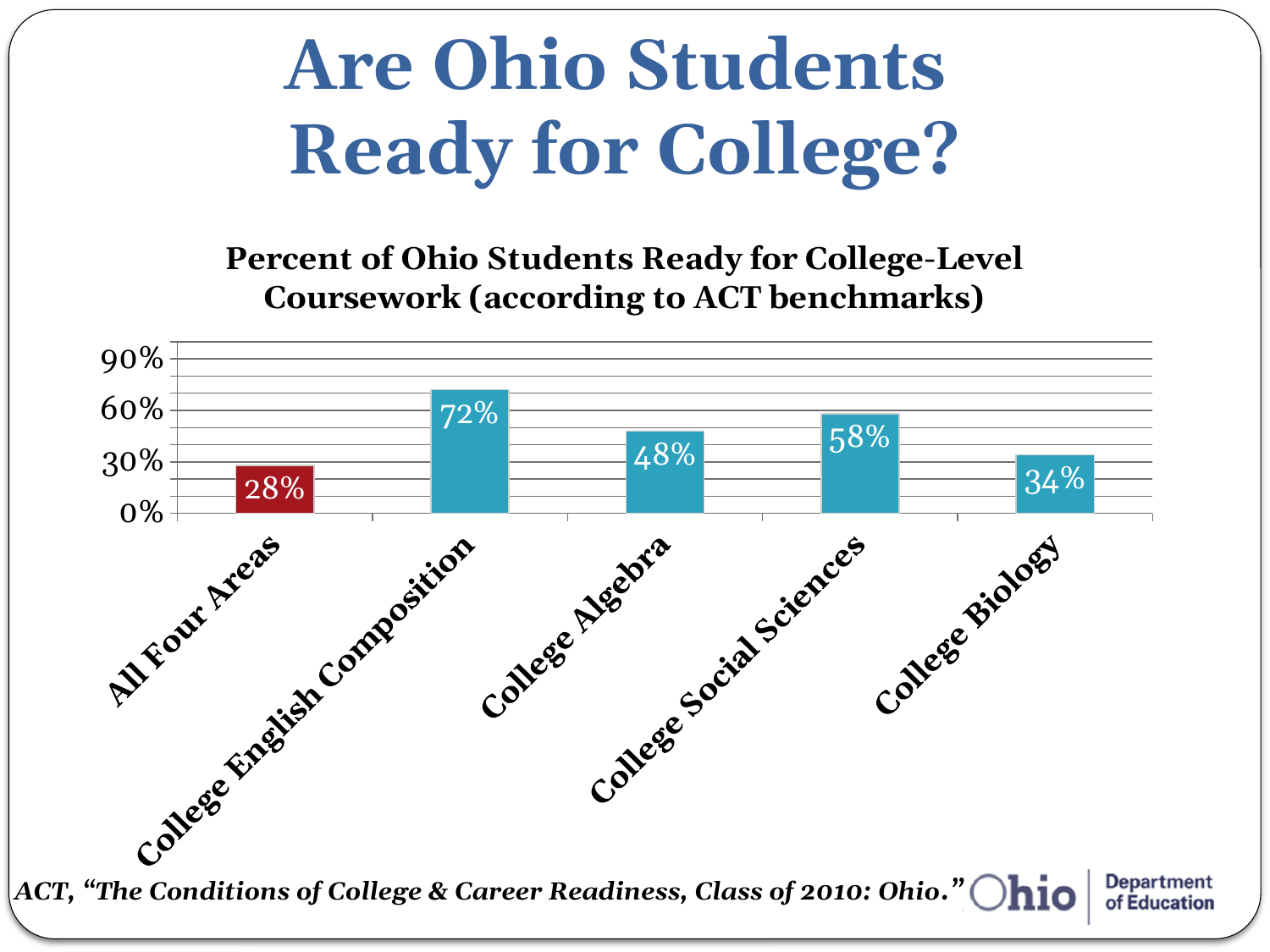

# Are Ohio Students Ready for College?

### Chart: Percent of Ohio Students Ready for College-Level Coursework (according to ACT benchmarks)

| Category | Ohio |
|---|---|
| All Four Areas | 0.28 |
| College English Composition | 0.720000000000001 |
| College Algebra | 0.48 |
| College Social Sciences | 0.580000000000001 |
| College Biology | 0.340000000000002 |
	       ACT, “The Conditions of College & Career Readiness, Class of 2010: Ohio.”